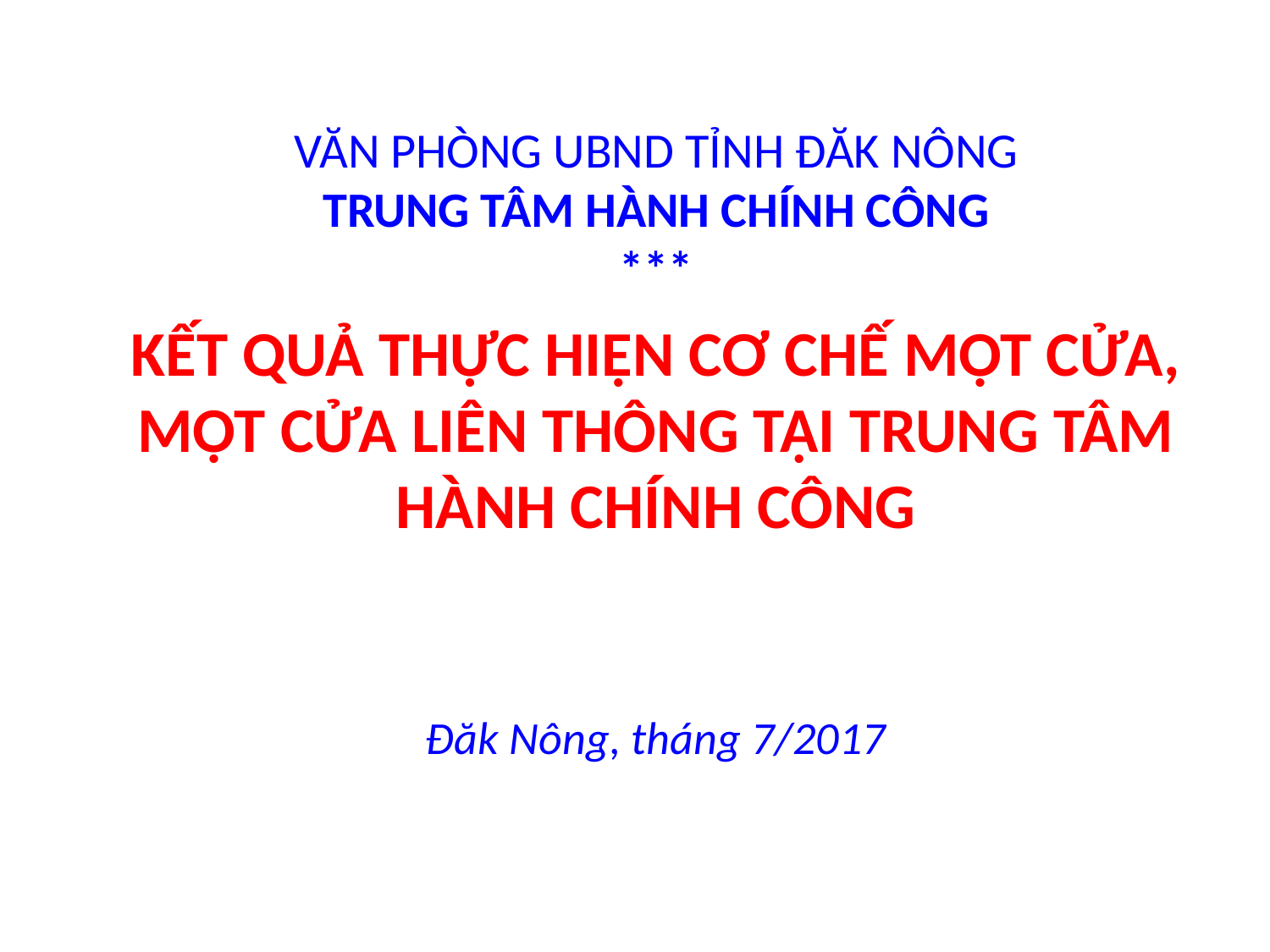

# VĂN PHÒNG UBND TỈNH ĐĂK NÔNG TRUNG TÂM HÀNH CHÍNH CÔNG ***
KẾT QUẢ THỰC HIỆN CƠ CHẾ MỘT CỬA, MỘT CỬA LIÊN THÔNG TẠI TRUNG TÂM HÀNH CHÍNH CÔNG

Đăk Nông, tháng 7/2017